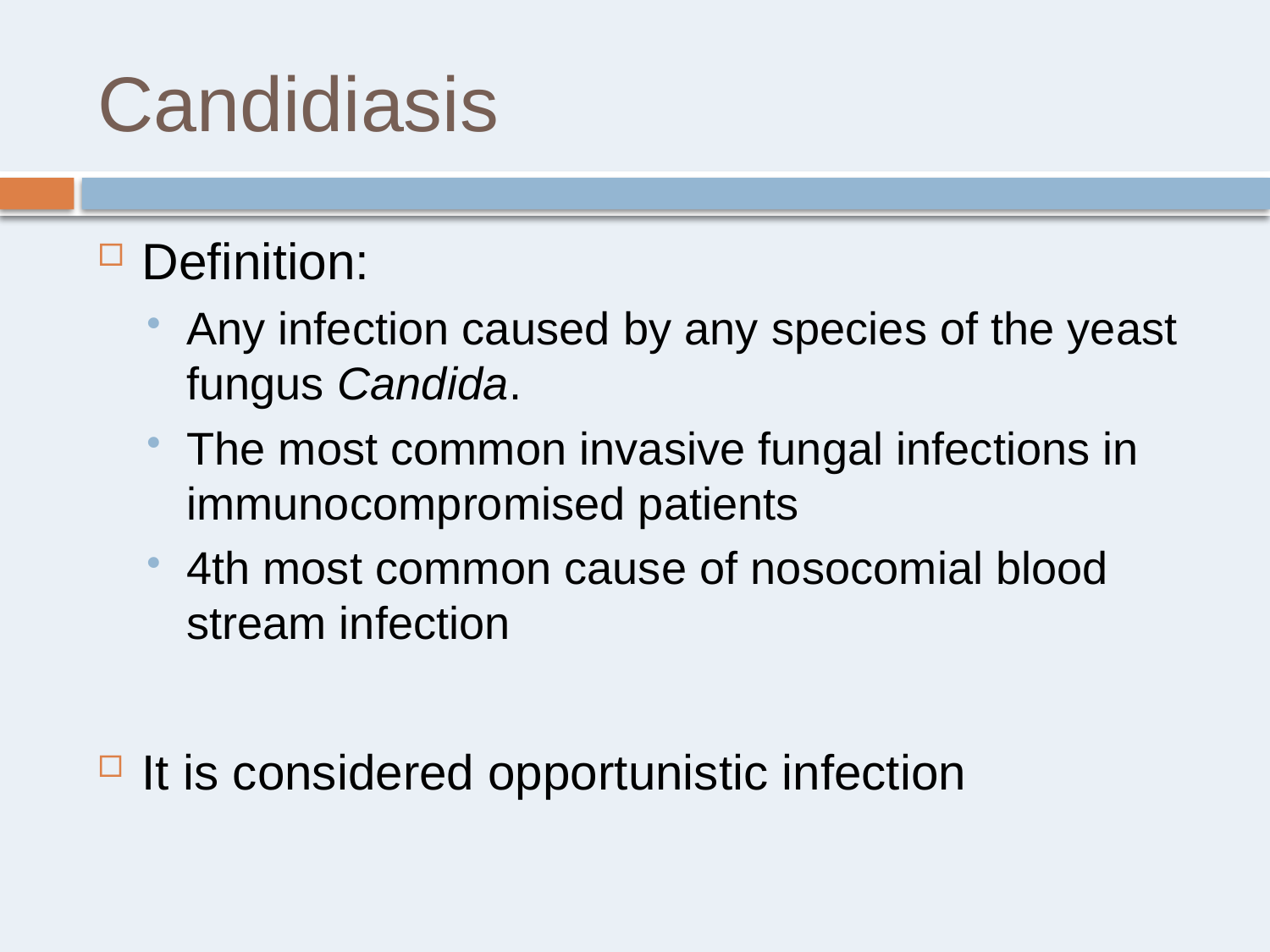

# Candidiasis
Definition:
Any infection caused by any species of the yeast fungus Candida.
The most common invasive fungal infections in immunocompromised patients
4th most common cause of nosocomial blood stream infection

It is considered opportunistic infection